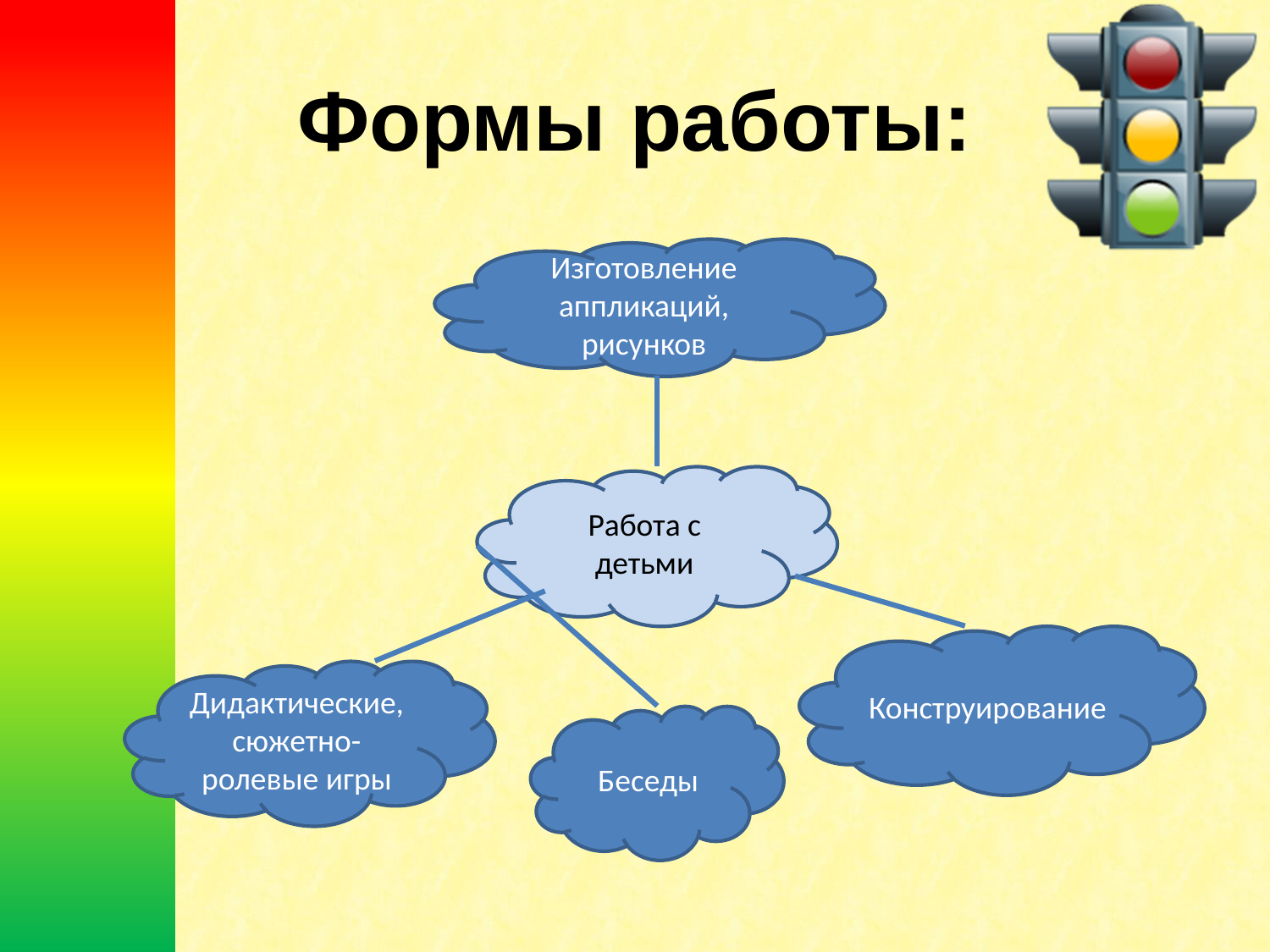

# Формы работы:

Изготовление аппликаций, рисунков
Работа с детьми
Конструирование
Дидактические, сюжетно-ролевые игры
Беседы